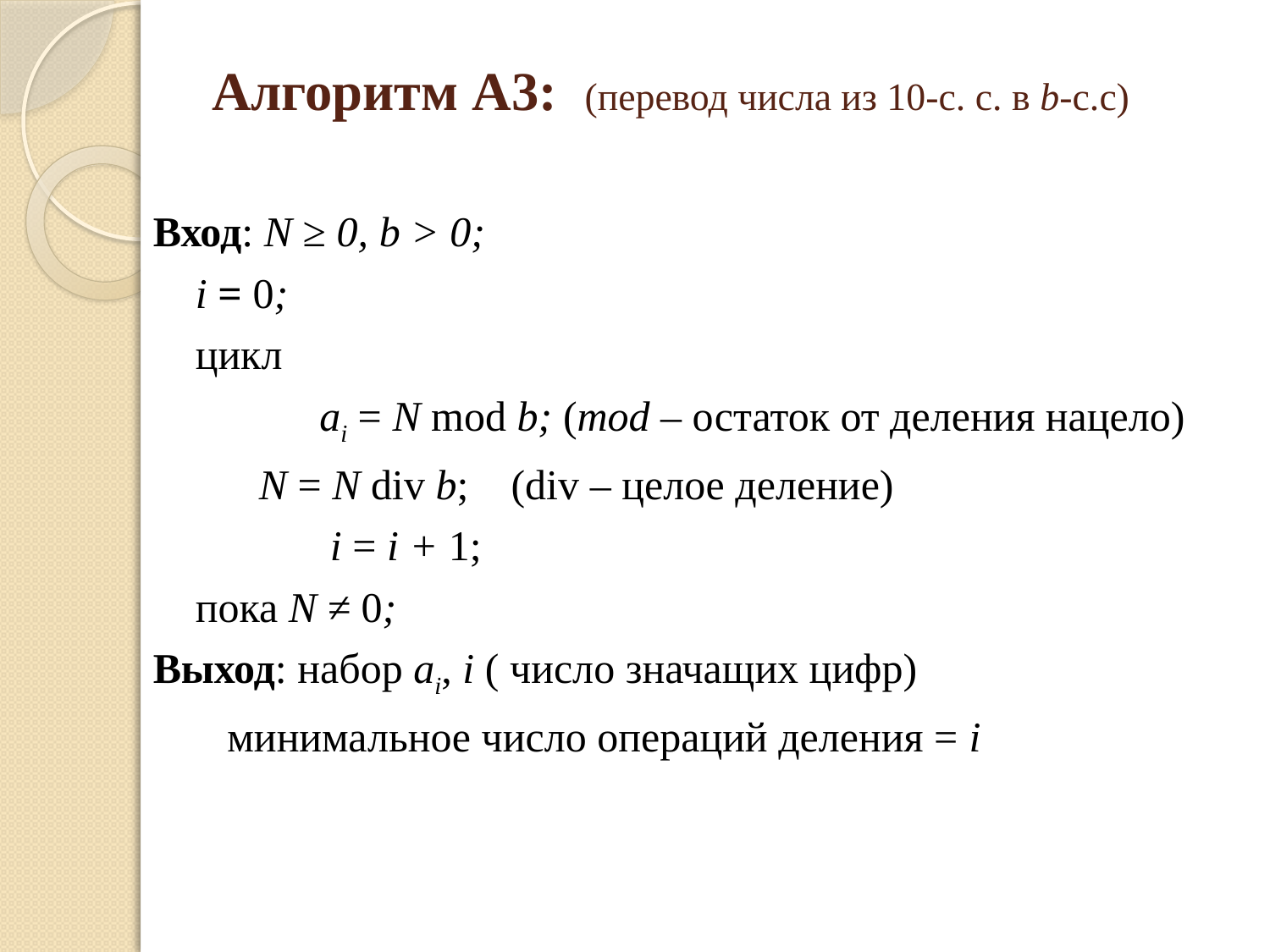

# Алгоритм A3:  (перевод числа из 10-с. с. в b-с.с)
Вход: N ≥ 0, b > 0;
    i = 0;
    цикл
		ai = N mod b; (mod – остаток от деления нацело)
          N = N div b;    (div – целое деление)
	 	 i = i + 1;
    пока N ≠ 0;
Выход: набор ai, i ( число значащих цифр)
       минимальное число операций деления = i